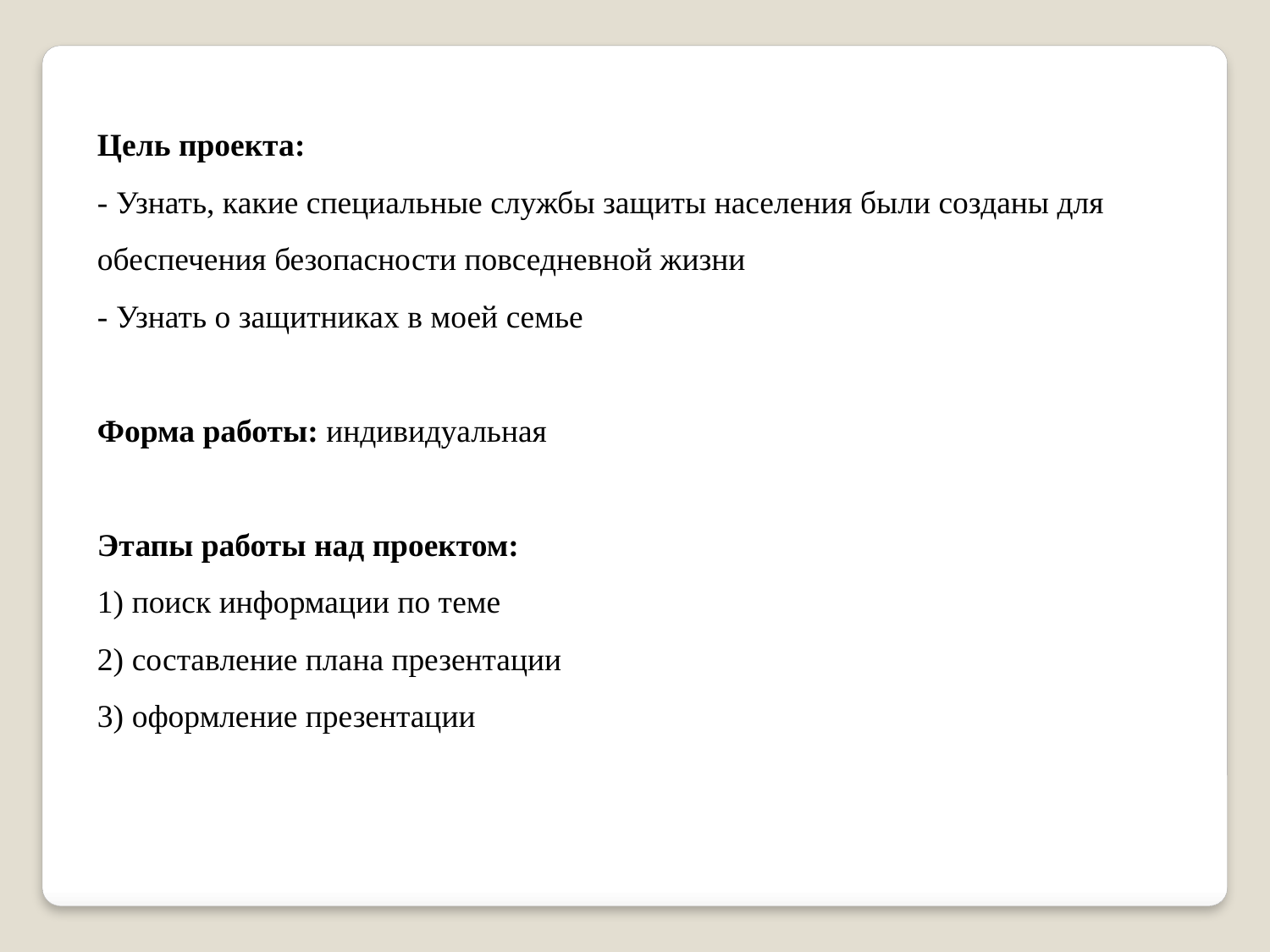

Цель проекта:
- Узнать, какие специальные службы защиты населения были созданы для обеспечения безопасности повседневной жизни
- Узнать о защитниках в моей семье

Форма работы: индивидуальная

Этапы работы над проектом:
1) поиск информации по теме
2) составление плана презентации
3) оформление презентации